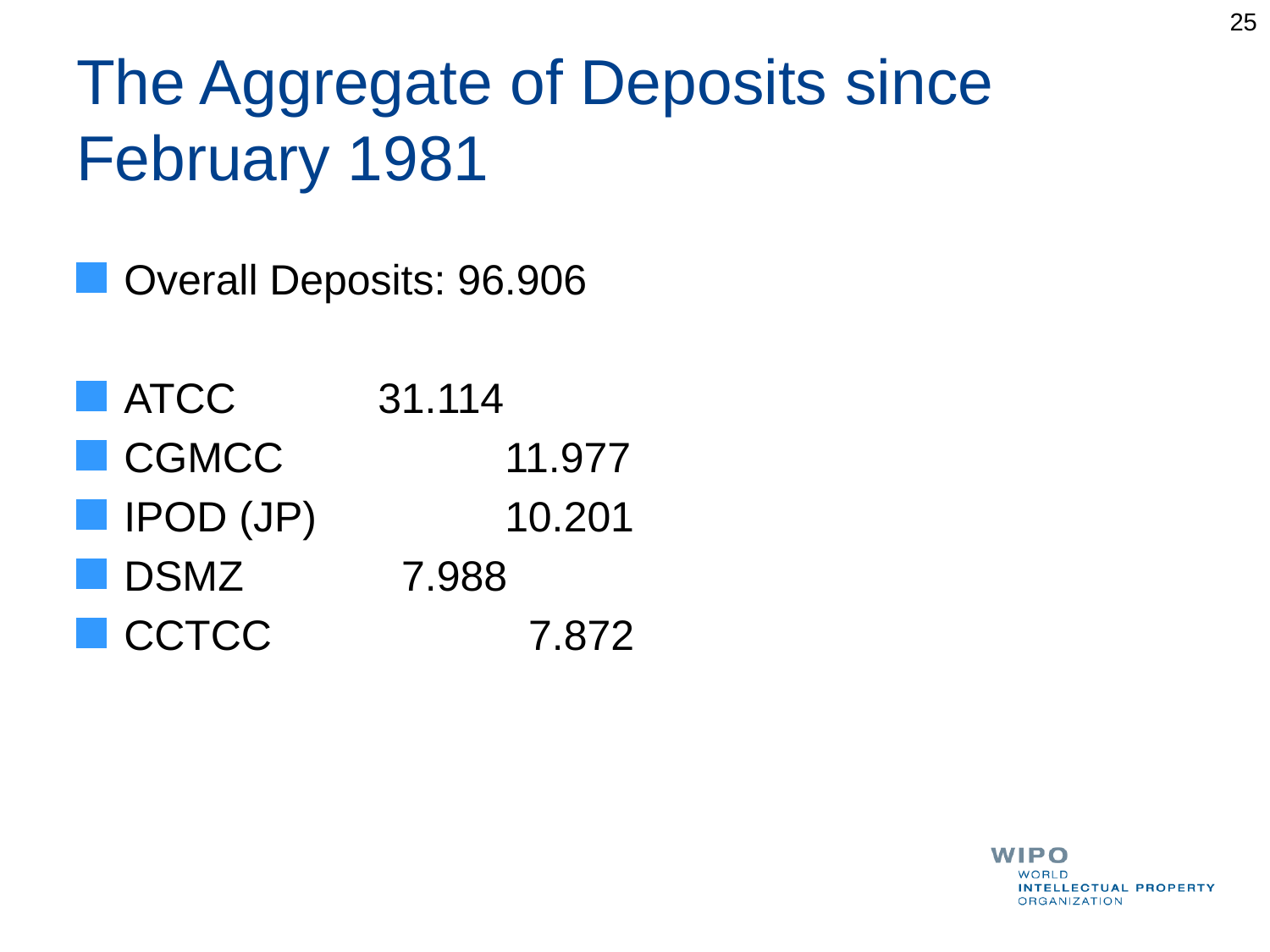

25
# The Aggregate of Deposits since February 1981
Overall Deposits: 96.906

ATCC		31.114
CGMCC		11.977
IPOD (JP)		10.201
DSMZ		  7.988
CCTCC		  7.872